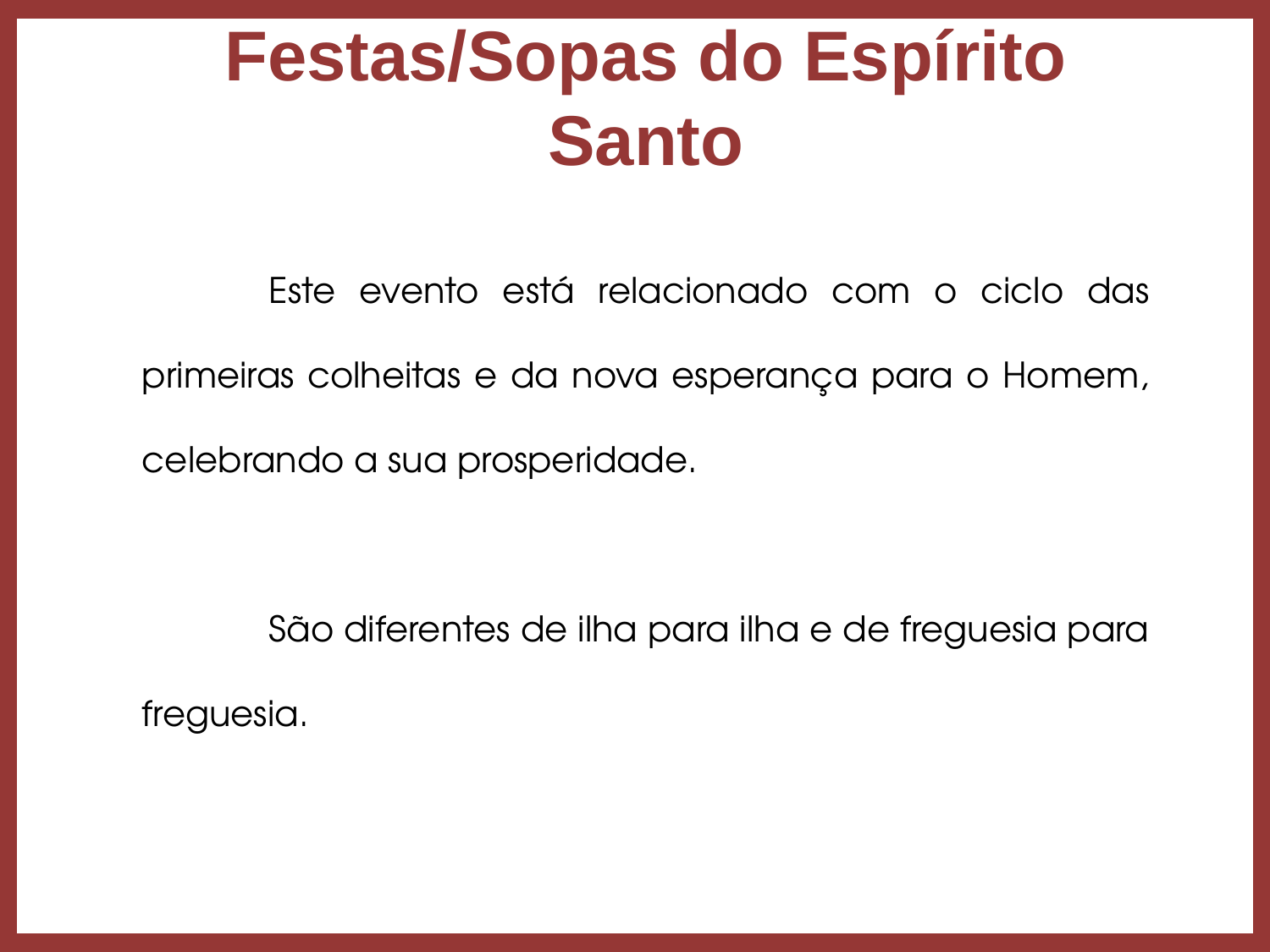

Festas/Sopas do Espírito Santo
	Este evento está relacionado com o ciclo das primeiras colheitas e da nova esperança para o Homem, celebrando a sua prosperidade.

	São diferentes de ilha para ilha e de freguesia para freguesia.